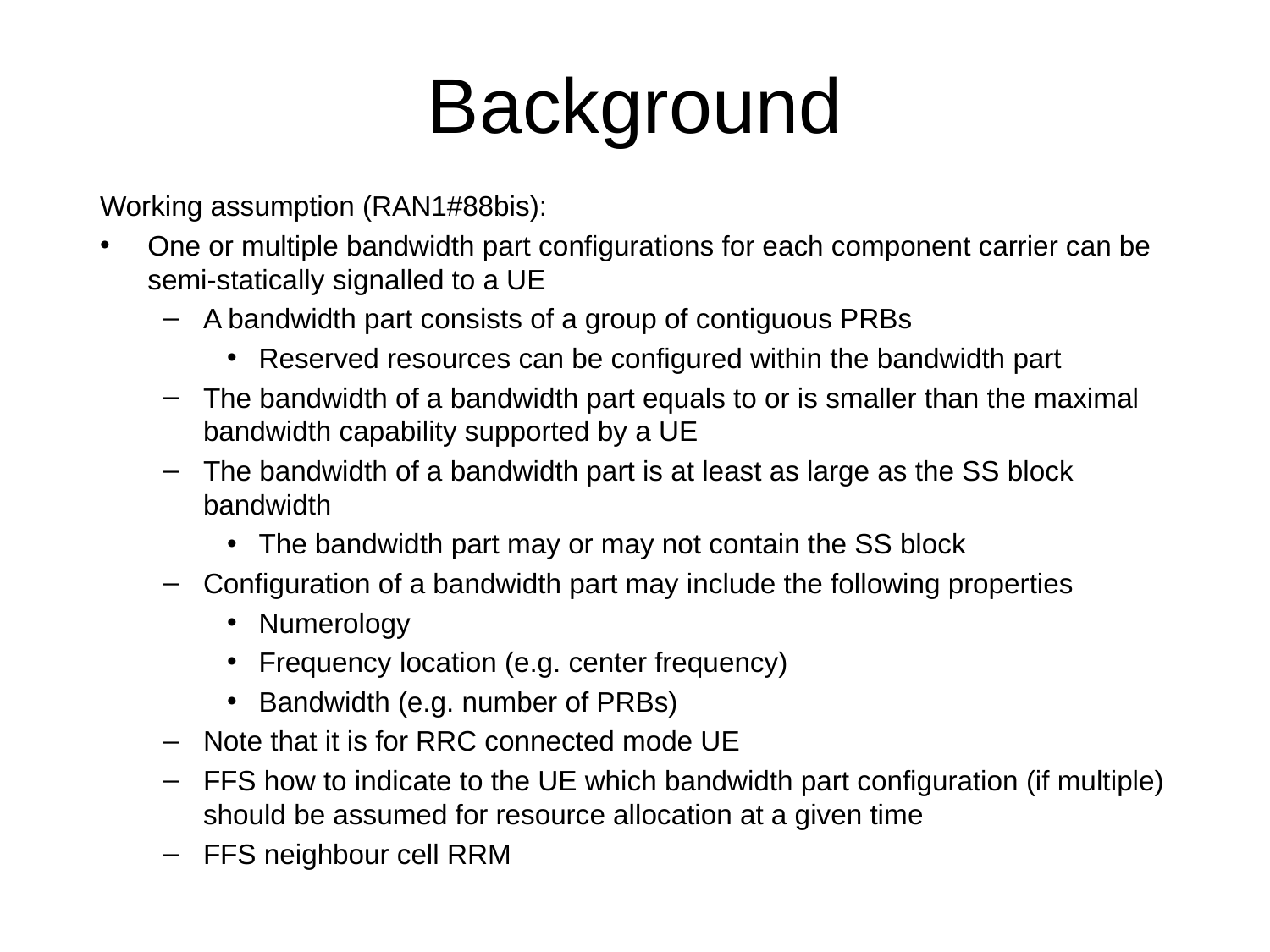

# Background
Working assumption (RAN1#88bis):
One or multiple bandwidth part configurations for each component carrier can be semi-statically signalled to a UE
A bandwidth part consists of a group of contiguous PRBs
Reserved resources can be configured within the bandwidth part
The bandwidth of a bandwidth part equals to or is smaller than the maximal bandwidth capability supported by a UE
The bandwidth of a bandwidth part is at least as large as the SS block bandwidth
The bandwidth part may or may not contain the SS block
Configuration of a bandwidth part may include the following properties
Numerology
Frequency location (e.g. center frequency)
Bandwidth (e.g. number of PRBs)
Note that it is for RRC connected mode UE
FFS how to indicate to the UE which bandwidth part configuration (if multiple) should be assumed for resource allocation at a given time
FFS neighbour cell RRM